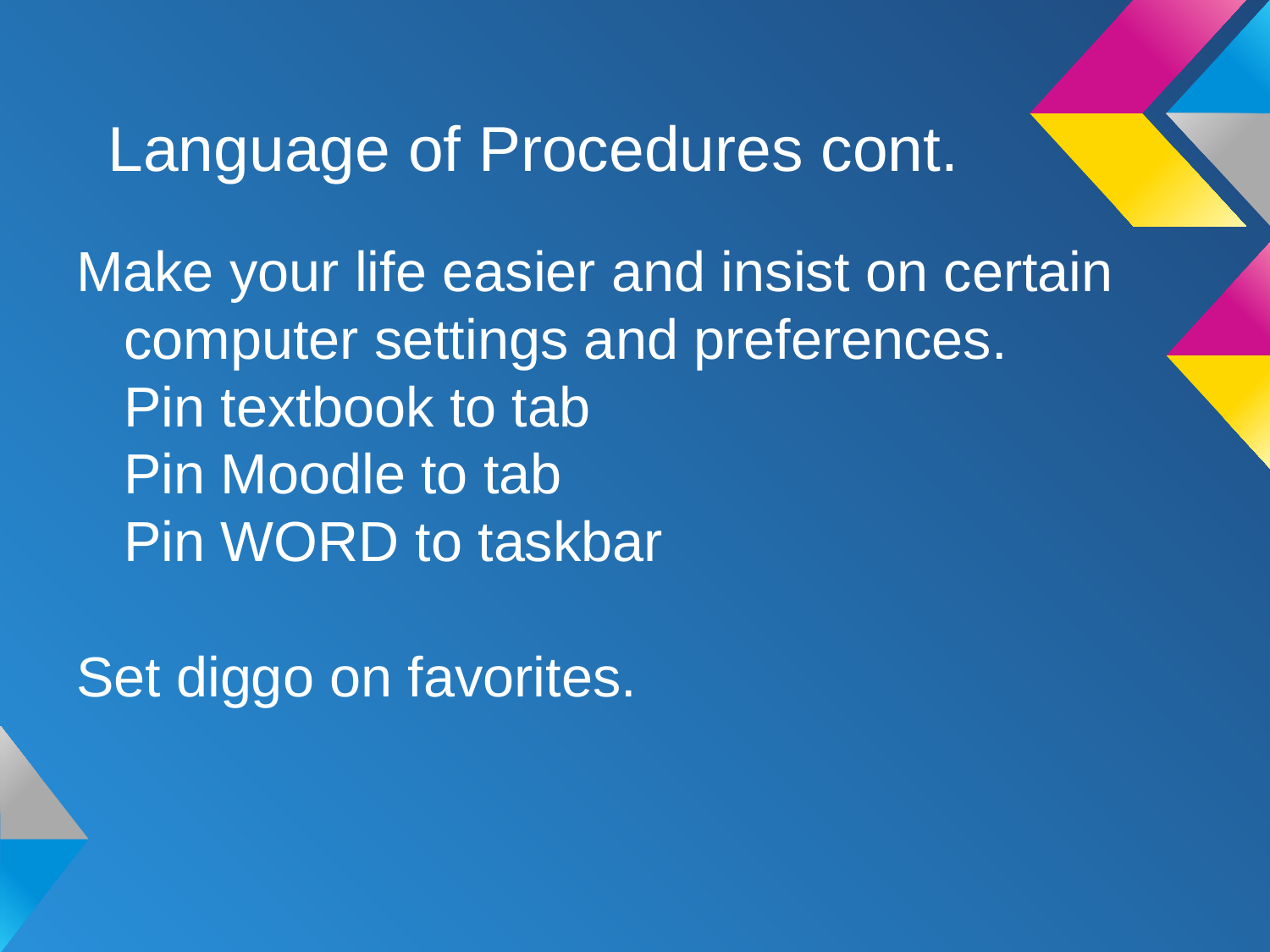

# Language of Procedures cont.
Make your life easier and insist on certain computer settings and preferences.
	Pin textbook to tab
	Pin Moodle to tab
	Pin WORD to taskbar

Set diggo on favorites.